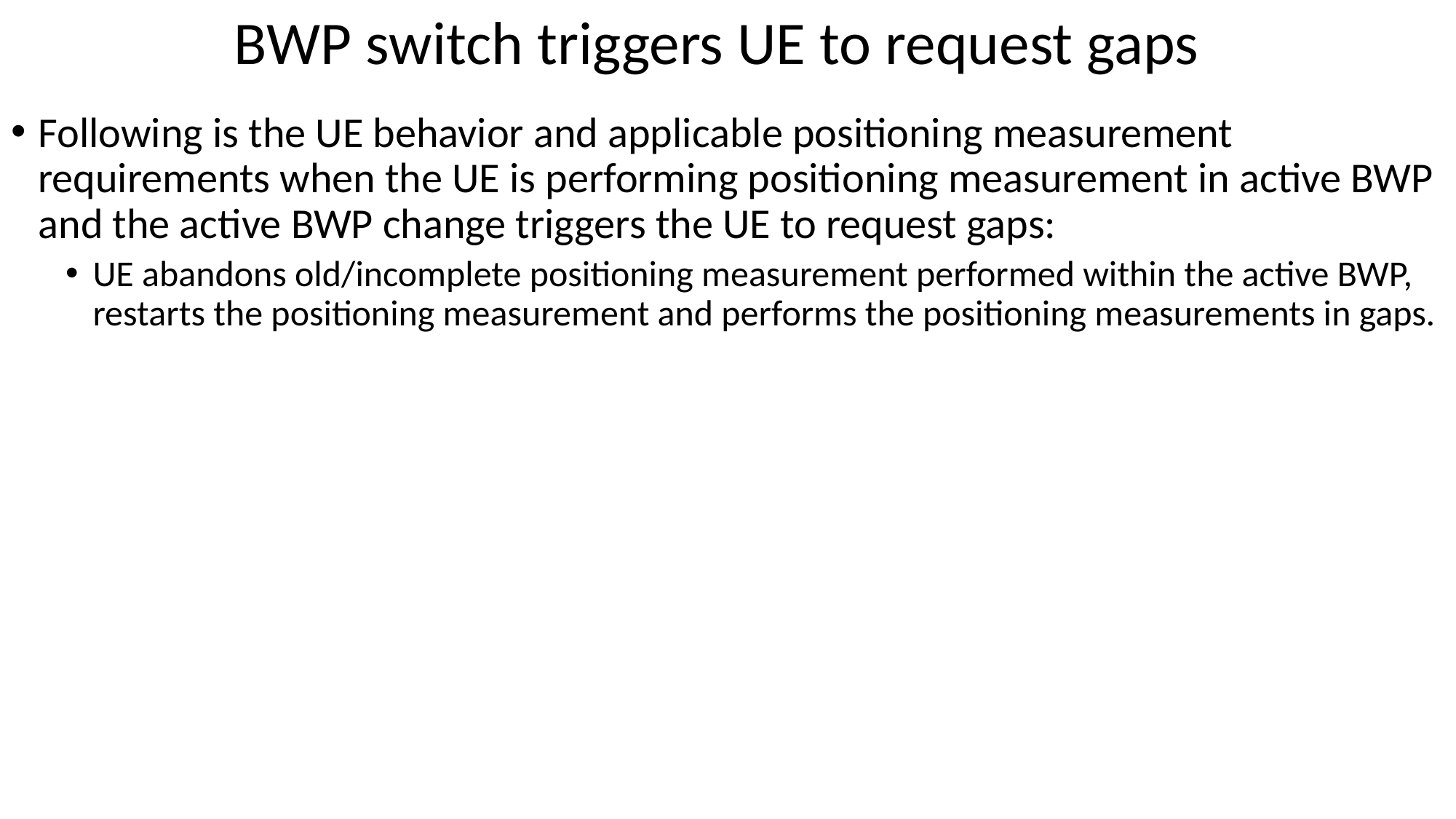

# BWP switch triggers UE to request gaps
Following is the UE behavior and applicable positioning measurement requirements when the UE is performing positioning measurement in active BWP and the active BWP change triggers the UE to request gaps:
UE abandons old/incomplete positioning measurement performed within the active BWP, restarts the positioning measurement and performs the positioning measurements in gaps.